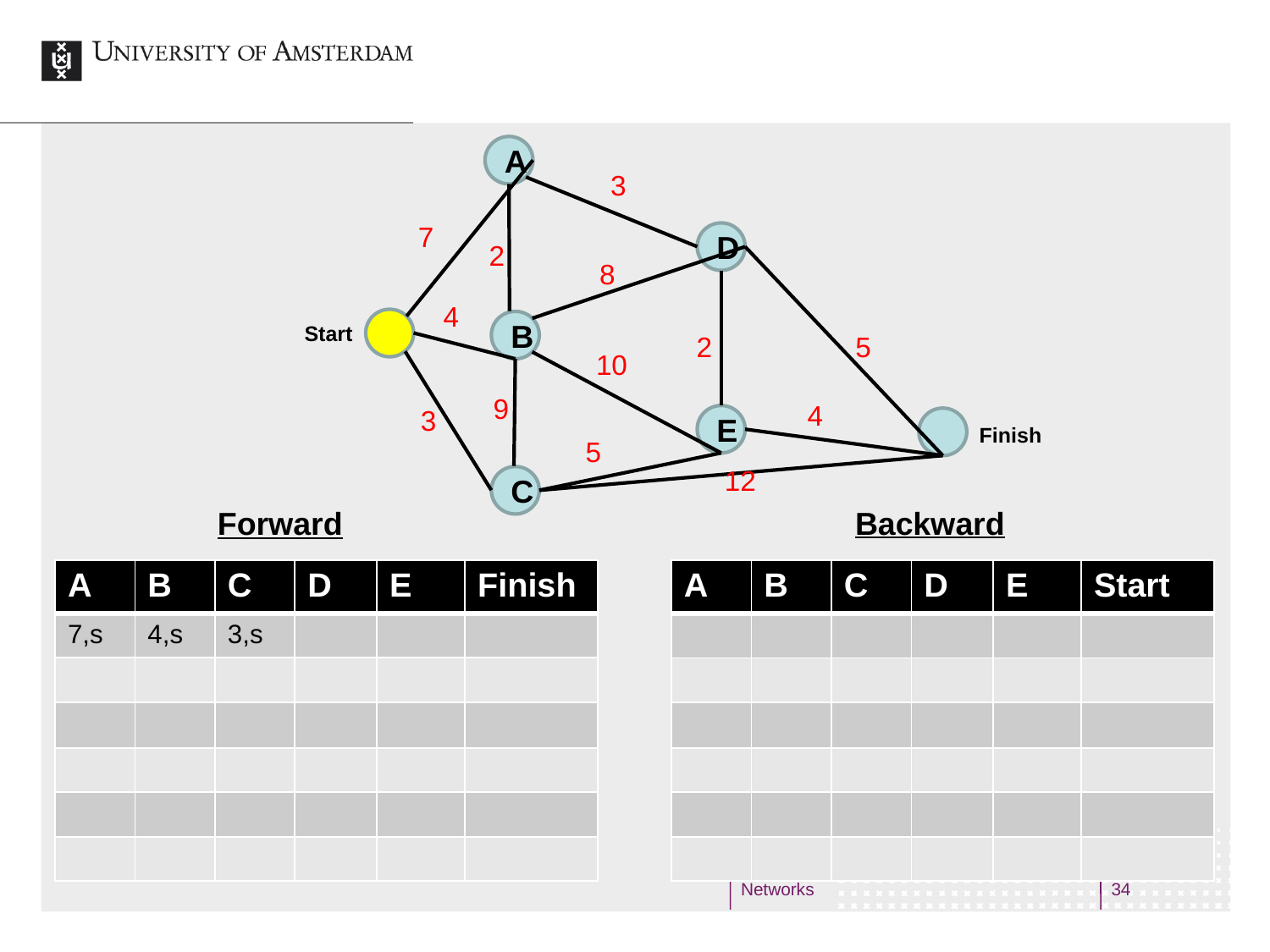

A
3
7
D
2
8
4

B
Start
2
5
10
9
4
3
E

Finish
5
12
C
Backward
Forward
| A | B | C | D | E | Finish |
| --- | --- | --- | --- | --- | --- |
| 7,s | 4,s | 3,s |  |  |  |
|  |  |  |  |  |  |
|  |  |  |  |  |  |
|  |  |  |  |  |  |
|  |  |  |  |  |  |
|  |  |  |  |  |  |
| A | B | C | D | E | Start |
| --- | --- | --- | --- | --- | --- |
|  |  |  |  |  |  |
|  |  |  |  |  |  |
|  |  |  |  |  |  |
|  |  |  |  |  |  |
|  |  |  |  |  |  |
|  |  |  |  |  |  |
|  |
| --- |
|  |
Networks
34